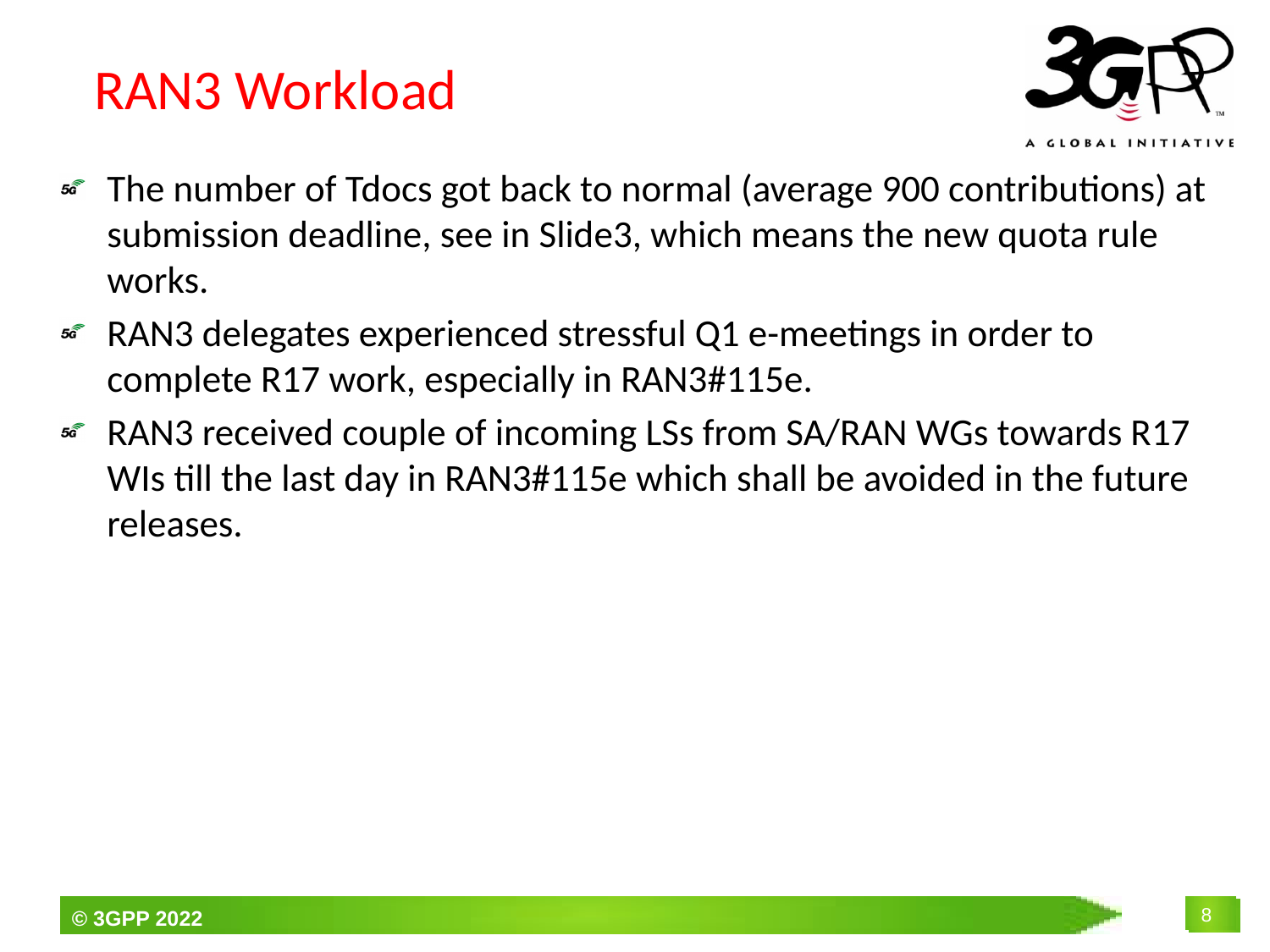

# RAN3 Workload
The number of Tdocs got back to normal (average 900 contributions) at submission deadline, see in Slide3, which means the new quota rule works.
RAN3 delegates experienced stressful Q1 e-meetings in order to complete R17 work, especially in RAN3#115e.
RAN3 received couple of incoming LSs from SA/RAN WGs towards R17 WIs till the last day in RAN3#115e which shall be avoided in the future releases.